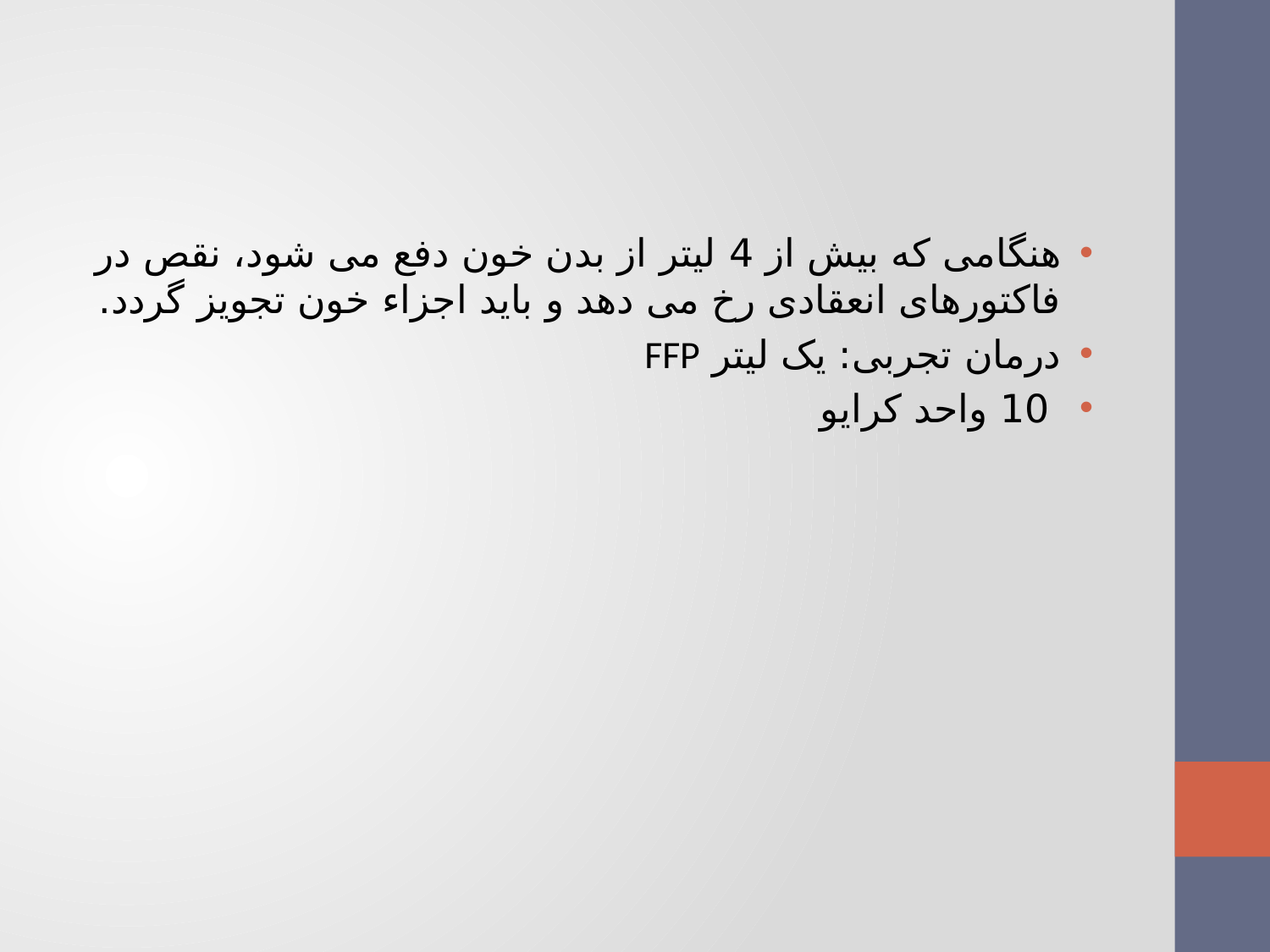

#
هنگامی که بیش از 4 لیتر از بدن خون دفع می شود، نقص در فاکتورهای انعقادی رخ می دهد و باید اجزاء خون تجویز گردد.
درمان تجربی: یک لیتر FFP
 10 واحد کرایو